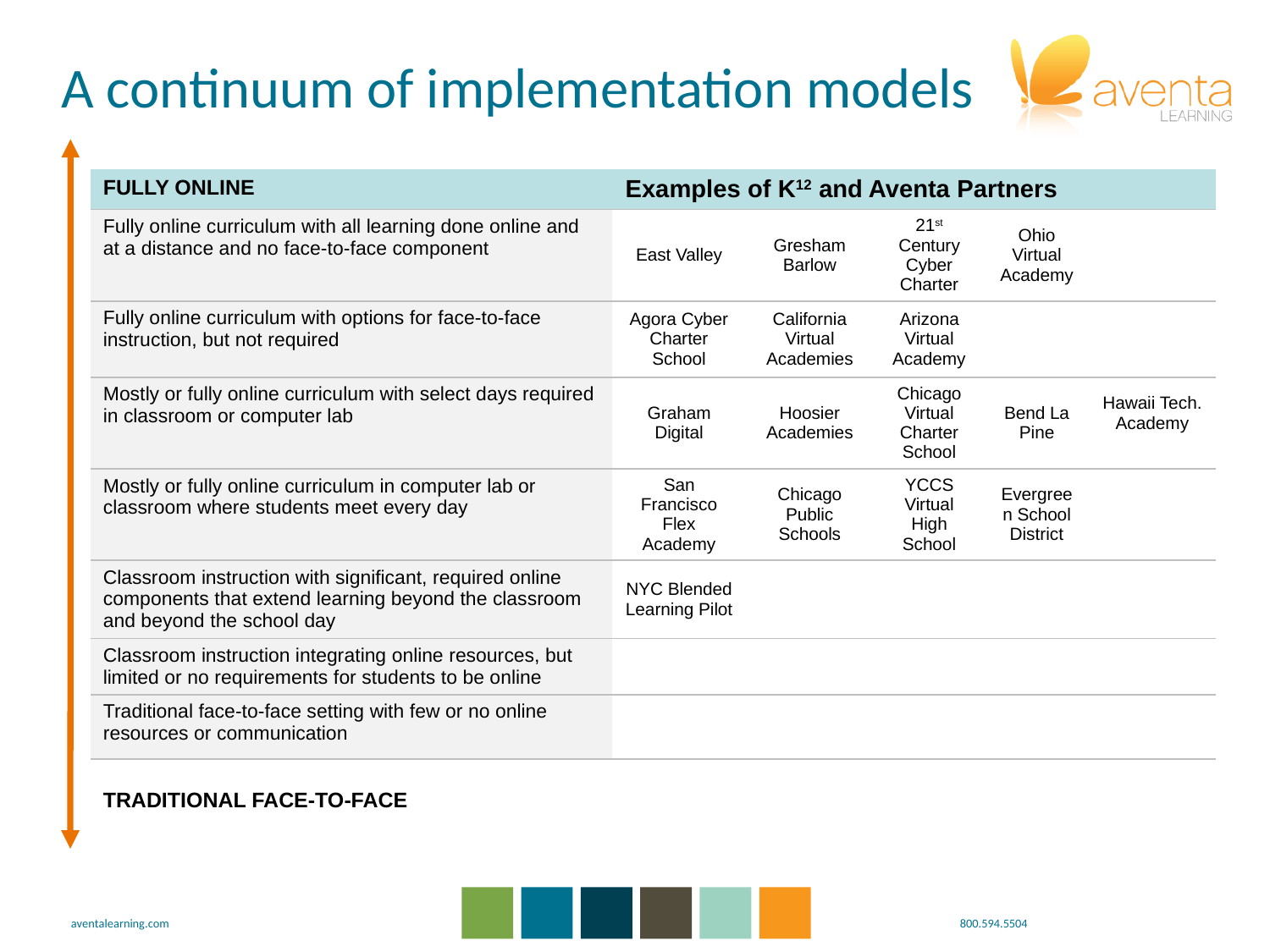

# A continuum of implementation models
| FULLY ONLINE | Examples of K12 and Aventa Partners |  |  |  |  |
| --- | --- | --- | --- | --- | --- |
| Fully online curriculum with all learning done online and at a distance and no face-to-face component | East Valley | Gresham Barlow | 21st Century Cyber Charter | Ohio Virtual Academy |  |
| Fully online curriculum with options for face-to-face instruction, but not required | Agora Cyber Charter School | California Virtual Academies | Arizona Virtual Academy |  |  |
| Mostly or fully online curriculum with select days required in classroom or computer lab | Graham Digital | Hoosier Academies | Chicago Virtual Charter School | Bend La Pine | Hawaii Tech. Academy |
| Mostly or fully online curriculum in computer lab or classroom where students meet every day | San Francisco Flex Academy | Chicago Public Schools | YCCS Virtual High School | Evergreen School District |  |
| Classroom instruction with significant, required online components that extend learning beyond the classroom and beyond the school day | NYC Blended Learning Pilot |  |  |  |  |
| Classroom instruction integrating online resources, but limited or no requirements for students to be online |  |  |  |  |  |
| Traditional face-to-face setting with few or no online resources or communication |  |  |  |  |  |
| TRADITIONAL FACE-TO-FACE |  |  |  |  |  |